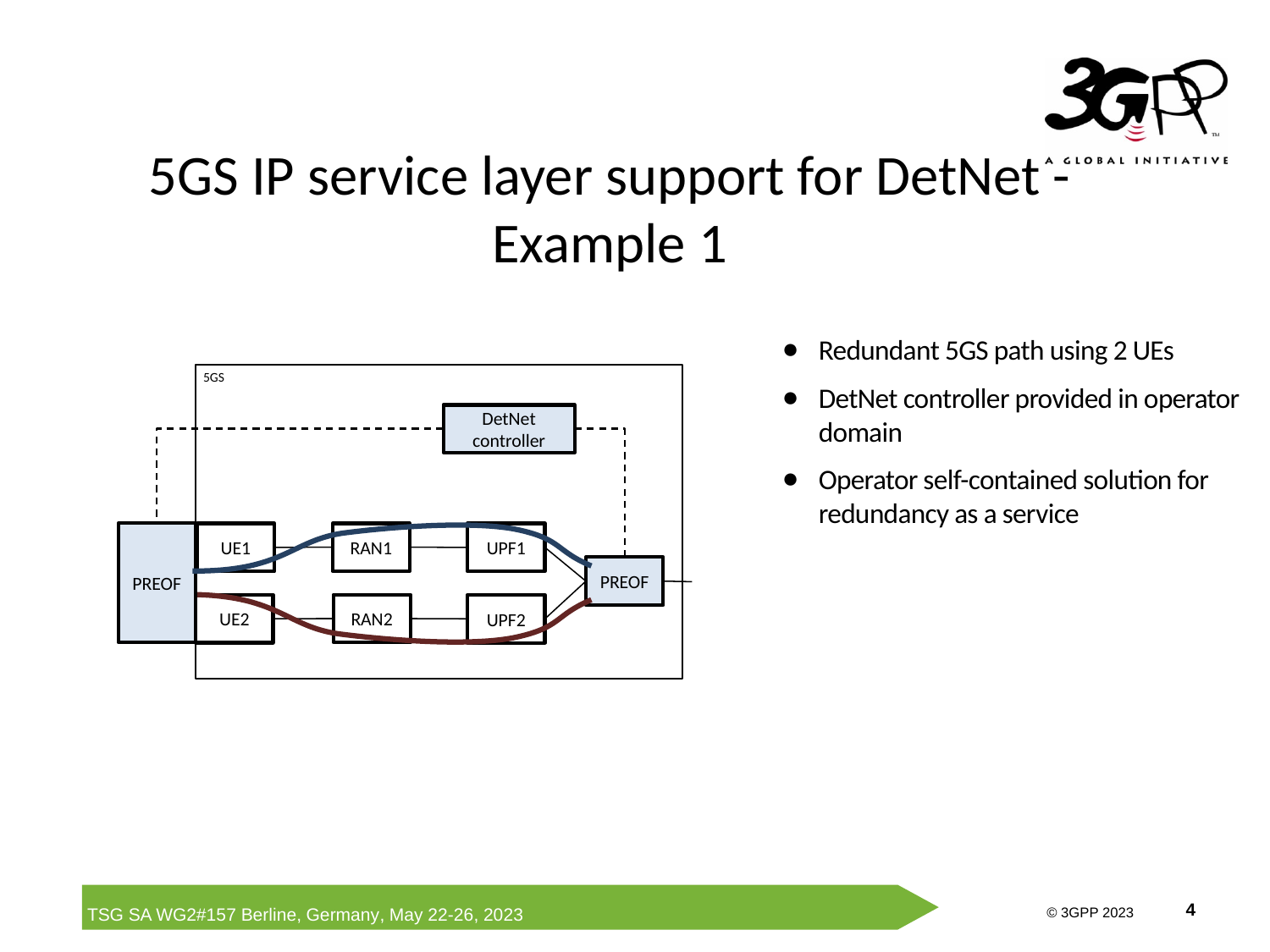

# 5GS IP service layer support for DetNet - Example 1

Redundant 5GS path using 2 UEs
DetNet controller provided in operator domain
Operator self-contained solution for redundancy as a service

5GS
DetNet controller
PREOF
UE1
UPF1
RAN1

PREOF

UE2
RAN2
UPF2